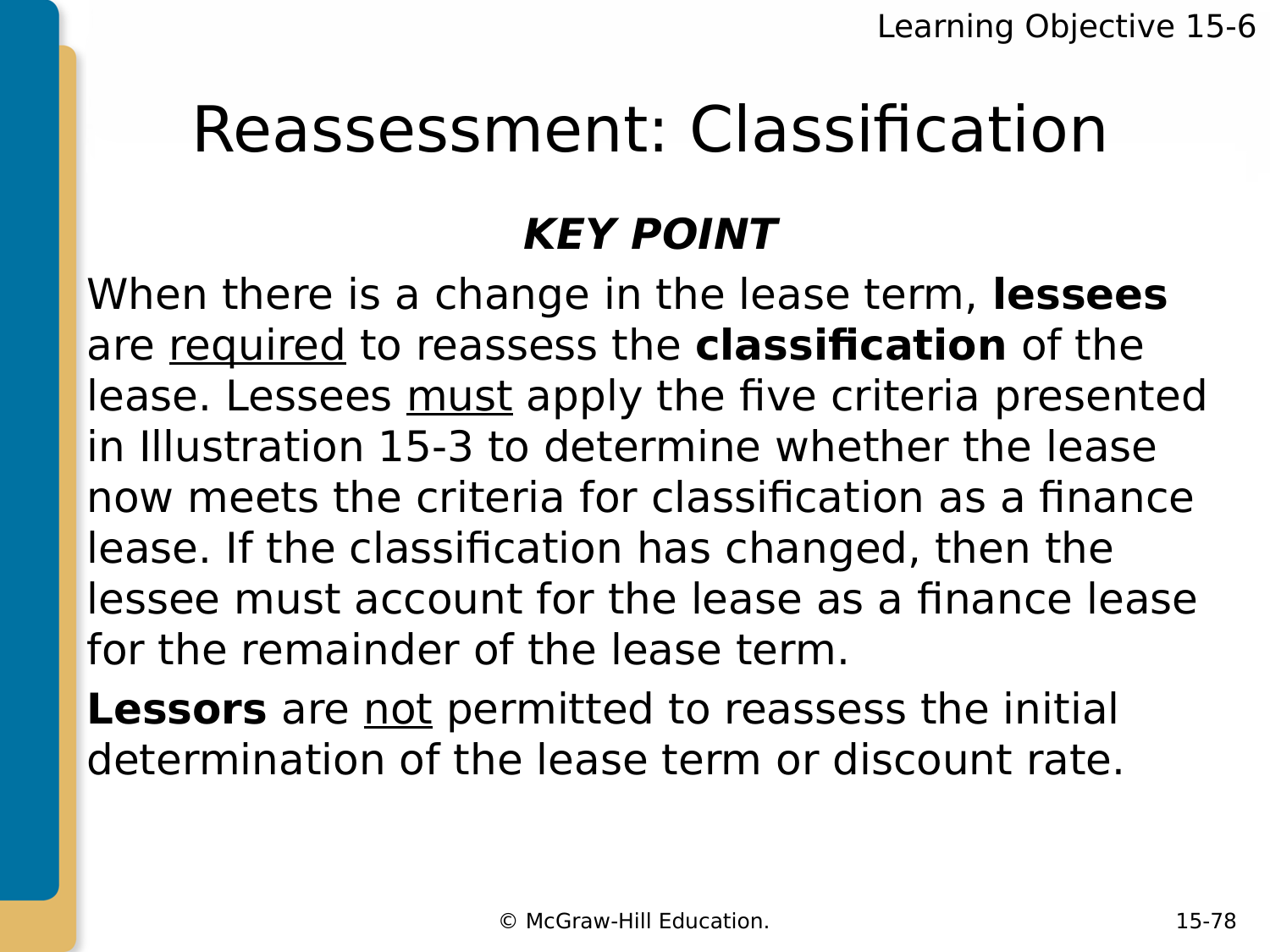

Learning Objective 15-6
# Reassessment: Classification
KEY POINT
When there is a change in the lease term, lessees are required to reassess the classification of the lease. Lessees must apply the five criteria presented in Illustration 15-3 to determine whether the lease now meets the criteria for classification as a finance lease. If the classification has changed, then the lessee must account for the lease as a finance lease for the remainder of the lease term.
Lessors are not permitted to reassess the initial determination of the lease term or discount rate.